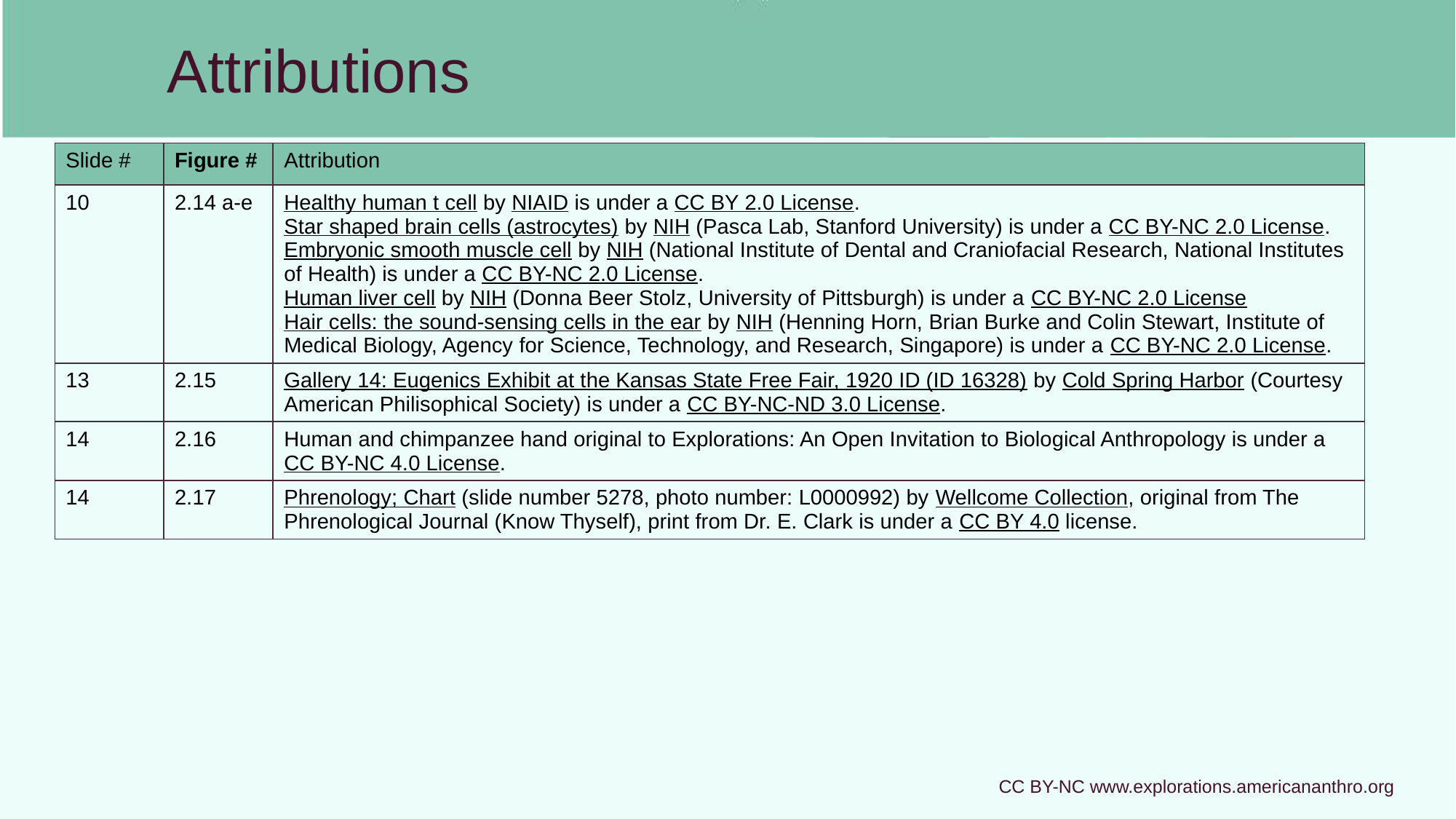

# Attributions
| Slide # | Figure # | Attribution |
| --- | --- | --- |
| 10 | 2.14 a-e | Healthy human t cell by NIAID is under a CC BY 2.0 License. Star shaped brain cells (astrocytes) by NIH (Pasca Lab, Stanford University) is under a CC BY-NC 2.0 License. Embryonic smooth muscle cell by NIH (National Institute of Dental and Craniofacial Research, National Institutes of Health) is under a CC BY-NC 2.0 License. Human liver cell by NIH (Donna Beer Stolz, University of Pittsburgh) is under a CC BY-NC 2.0 License Hair cells: the sound-sensing cells in the ear by NIH (Henning Horn, Brian Burke and Colin Stewart, Institute of Medical Biology, Agency for Science, Technology, and Research, Singapore) is under a CC BY-NC 2.0 License. |
| 13 | 2.15 | Gallery 14: Eugenics Exhibit at the Kansas State Free Fair, 1920 ID (ID 16328) by Cold Spring Harbor (Courtesy American Philisophical Society) is under a CC BY-NC-ND 3.0 License. |
| 14 | 2.16 | Human and chimpanzee hand original to Explorations: An Open Invitation to Biological Anthropology is under a CC BY-NC 4.0 License. |
| 14 | 2.17 | Phrenology; Chart (slide number 5278, photo number: L0000992) by Wellcome Collection, original from The Phrenological Journal (Know Thyself), print from Dr. E. Clark is under a CC BY 4.0 license. |